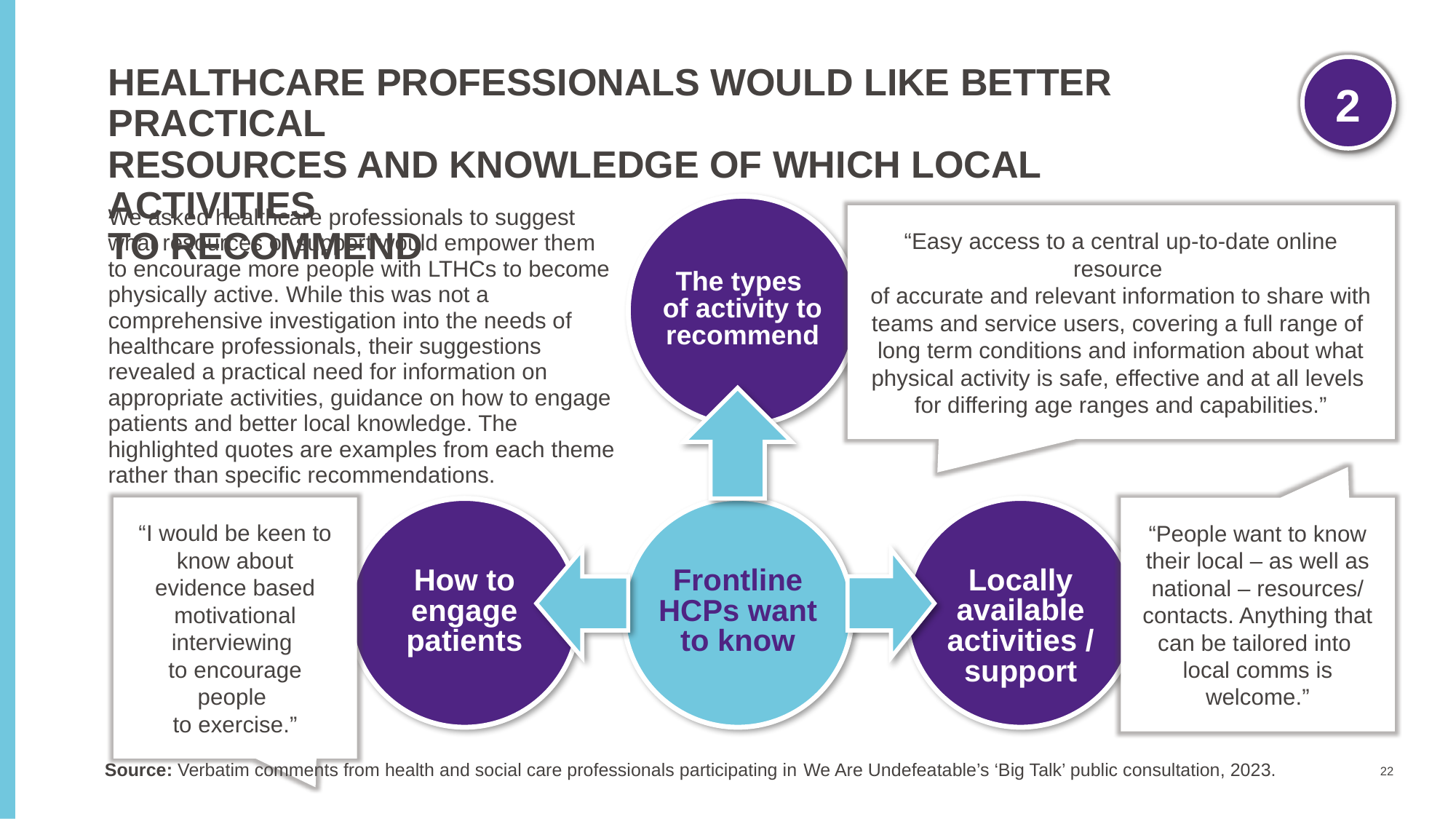

2
HEALTHCARE PROFESSIONALS WOULD LIKE BETTER PRACTICAL
RESOURCES AND KNOWLEDGE OF WHICH LOCAL ACTIVITIES
TO RECOMMEND
The types
of activity to recommend

We asked healthcare professionals to suggest what resources or support would empower them to encourage more people with LTHCs to become physically active. While this was not a comprehensive investigation into the needs of healthcare professionals, their suggestions revealed a practical need for information on appropriate activities, guidance on how to engage patients and better local knowledge. The highlighted quotes are examples from each theme rather than specific recommendations.
“Easy access to a central up-to-date online resource
of accurate and relevant information to share with teams and service users, covering a full range of
long term conditions and information about what physical activity is safe, effective and at all levels
for differing age ranges and capabilities.”

“I would be keen to know about evidence based motivational interviewing
to encourage people
to exercise.”
“People want to know their local – as well as national – resources/ contacts. Anything that can be tailored into
local comms is welcome.”
How to engage patients

Frontline HCPs want to know

Locally available activities / support

Source: Verbatim comments from health and social care professionals participating in We Are Undefeatable’s ‘Big Talk’ public consultation, 2023.